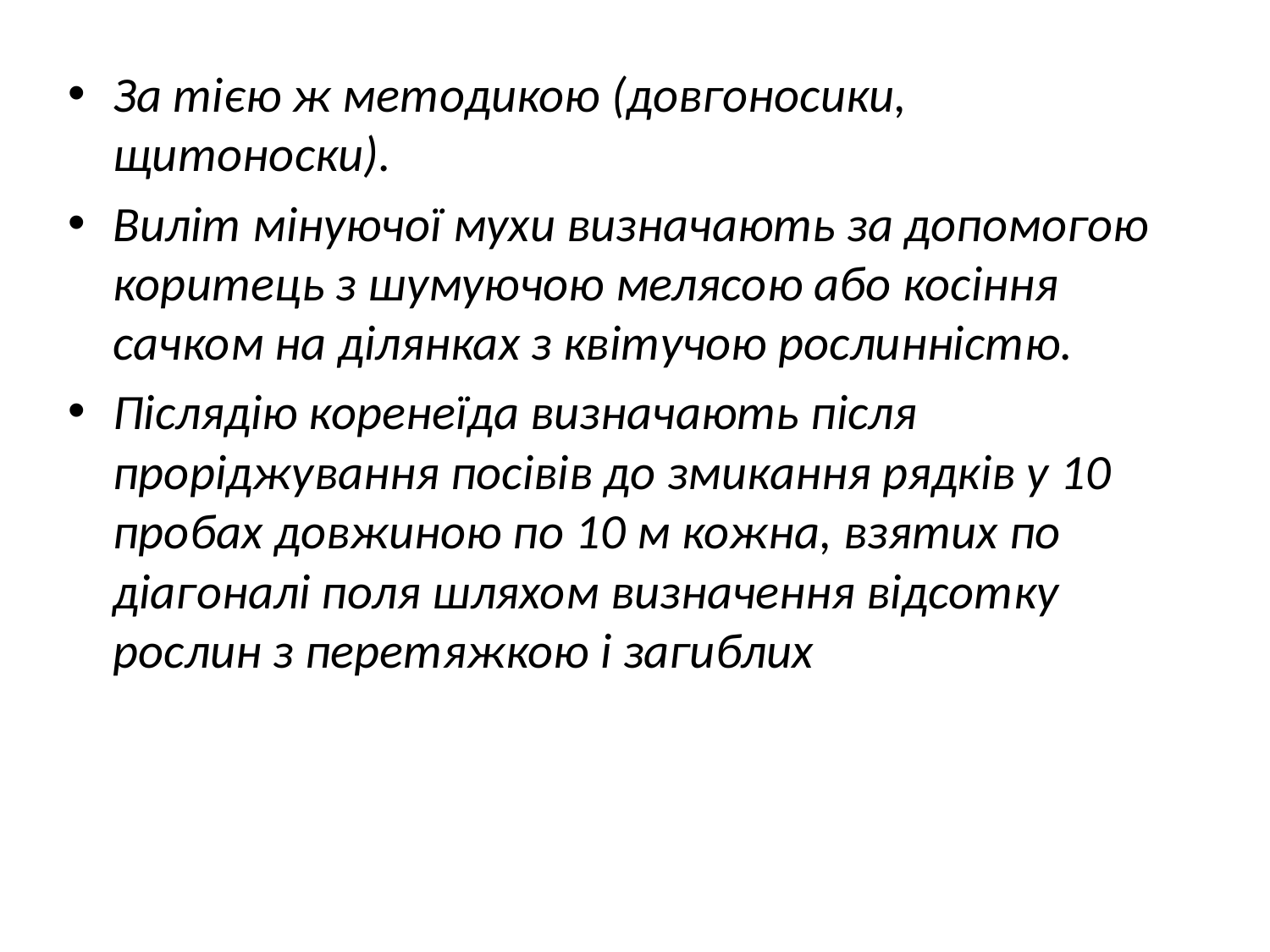

За тією ж методикою (довгоносики, щитоноски).
Виліт мінуючої мухи визначають за допомогою коритець з шумуючою мелясою або косіння сачком на ділянках з квітучою рослинністю.
Післядію коренеїда визначають після проріджування посівів до змикання рядків у 10 пробах довжиною по 10 м кожна, взятих по діагоналі поля шляхом визначення відсотку рослин з перетяжкою і загиблих